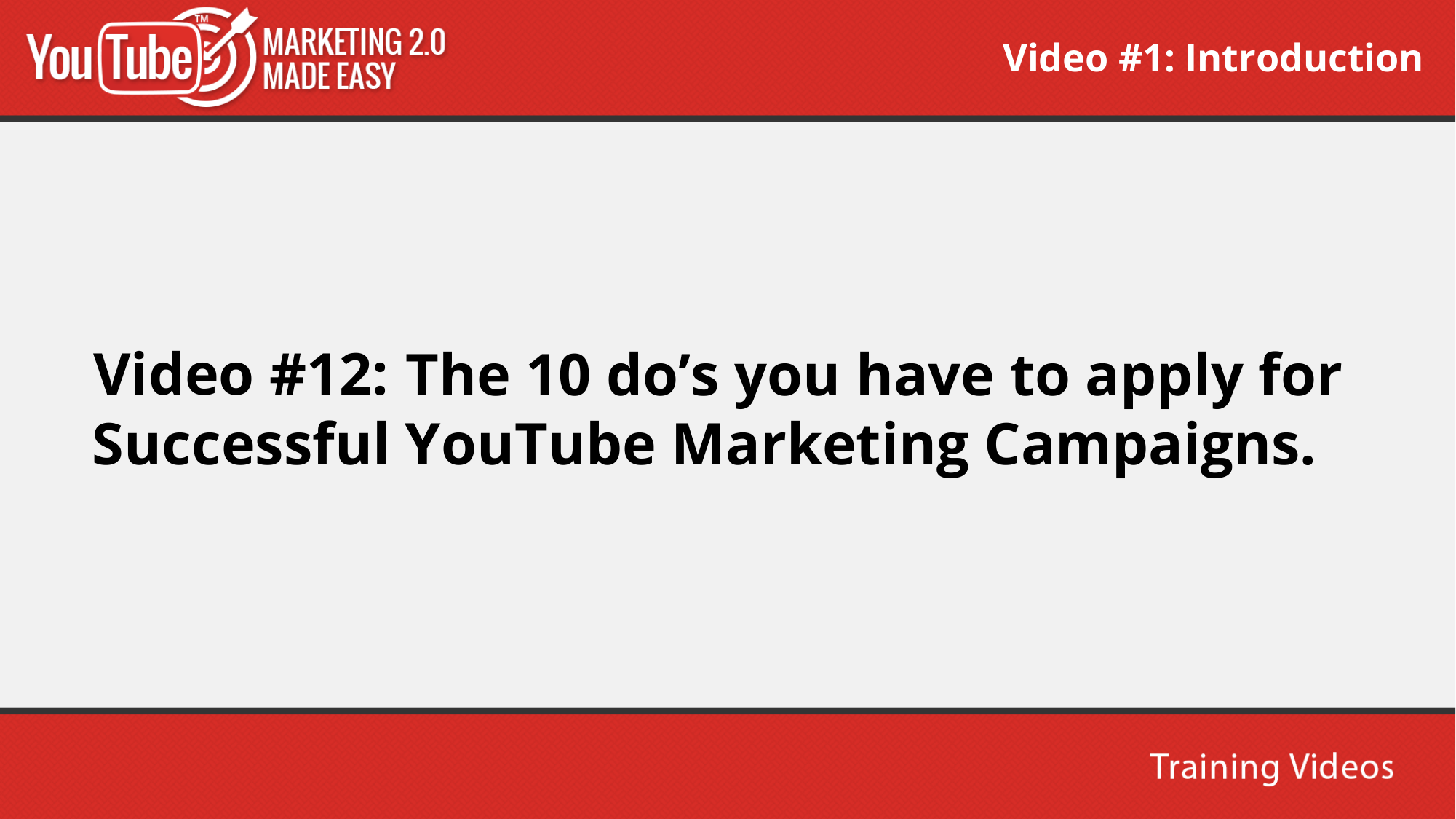

Video #1: Introduction
Video #12:
                     The 10 do’s you have to apply for Successful YouTube Marketing Campaigns.